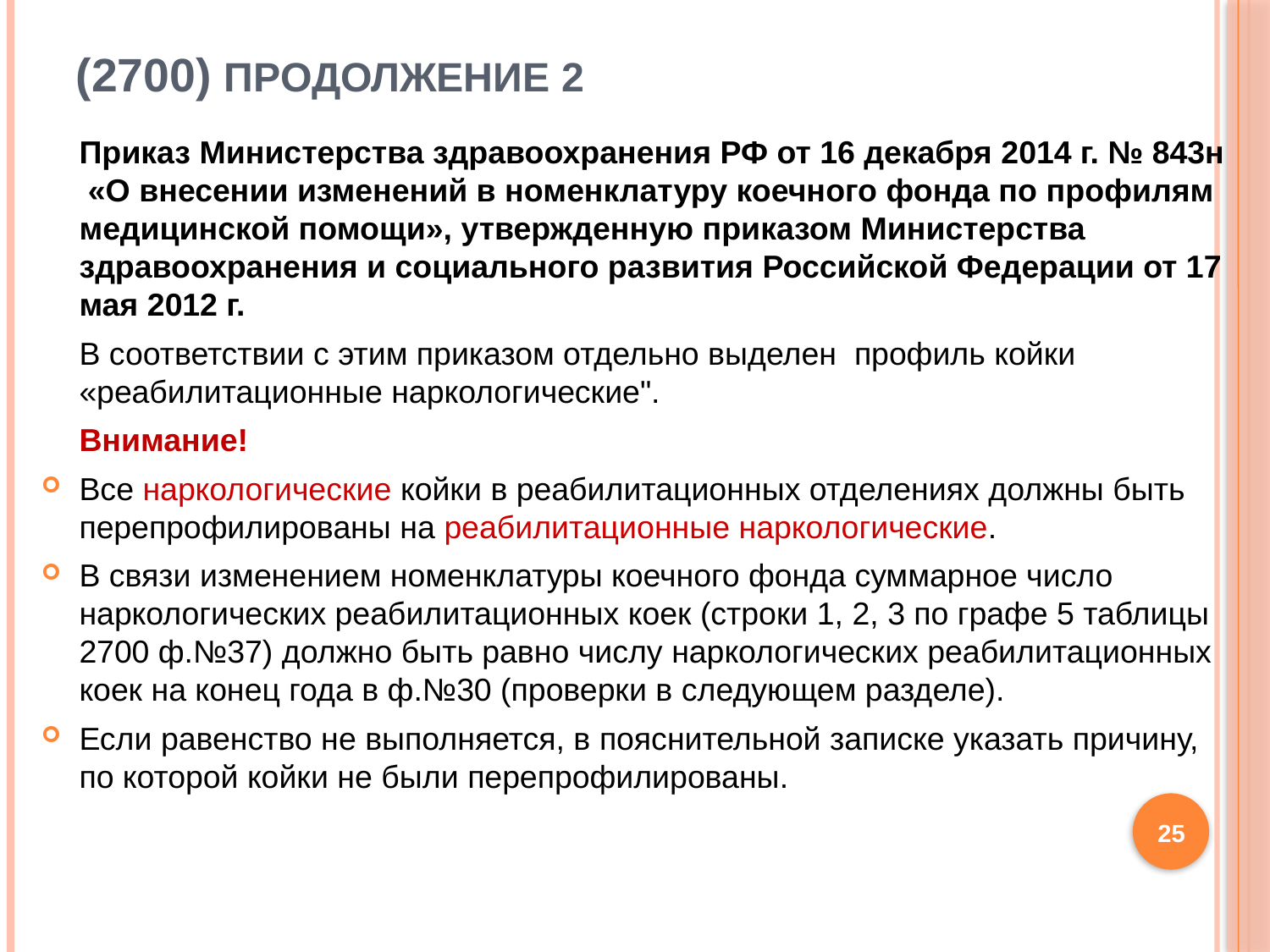

# (2700) Продолжение 2
	Приказ Министерства здравоохранения РФ от 16 декабря 2014 г. № 843н  «О внесении изменений в номенклатуру коечного фонда по профилям медицинской помощи», утвержденную приказом Министерства здравоохранения и социального развития Российской Федерации от 17 мая 2012 г.
	В соответствии с этим приказом отдельно выделен  профиль койки «реабилитационные наркологические".
	Внимание!
Все наркологические койки в реабилитационных отделениях должны быть перепрофилированы на реабилитационные наркологические.
В связи изменением номенклатуры коечного фонда суммарное число наркологических реабилитационных коек (строки 1, 2, 3 по графе 5 таблицы 2700 ф.№37) должно быть равно числу наркологических реабилитационных коек на конец года в ф.№30 (проверки в следующем разделе).
Если равенство не выполняется, в пояснительной записке указать причину, по которой койки не были перепрофилированы.
25